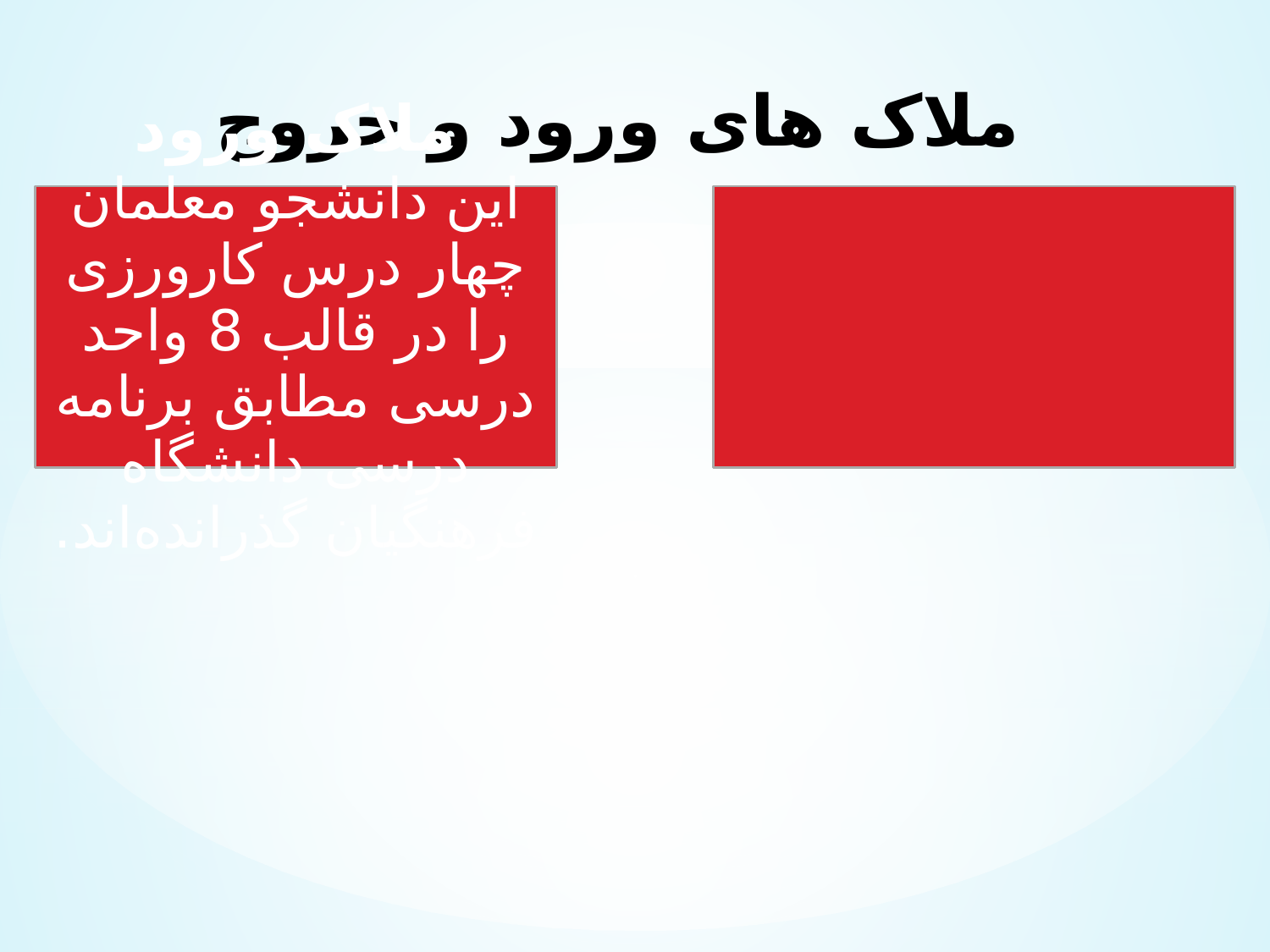

# ملاک های ورود و خروج

این دانشجو معلمان چهار درس کارورزی را در قالب 8 واحد درسی مطابق برنامه درسی دانشگاه فرهنگیان گذرانده‌اند.